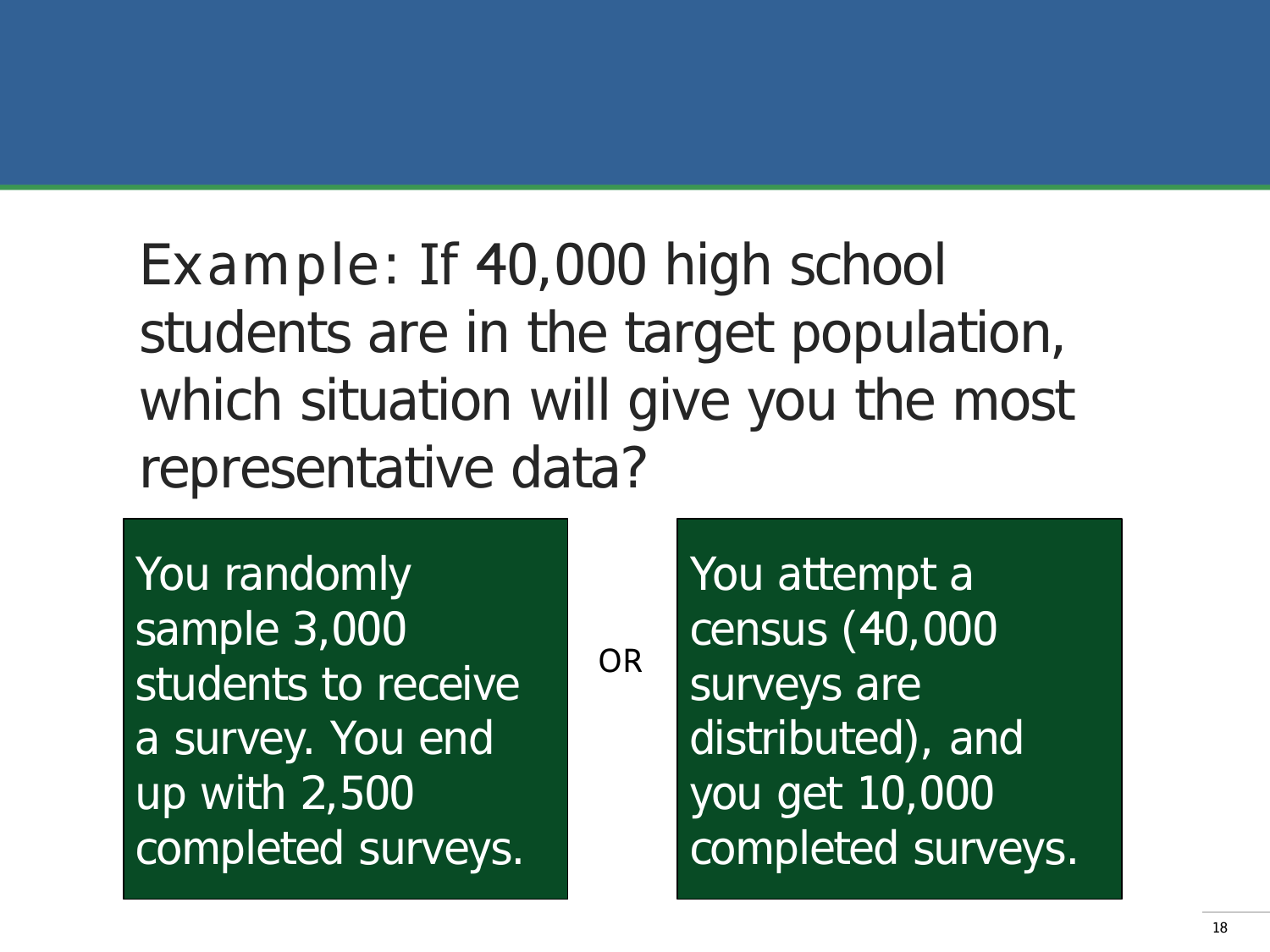

#
Example: If 40,000 high school students are in the target population, which situation will give you the most representative data?

You randomly sample 3,000 students to receive a survey. You end up with 2,500 completed surveys.
You attempt a census (40,000 surveys are distributed), and you get 10,000 completed surveys.
OR
18